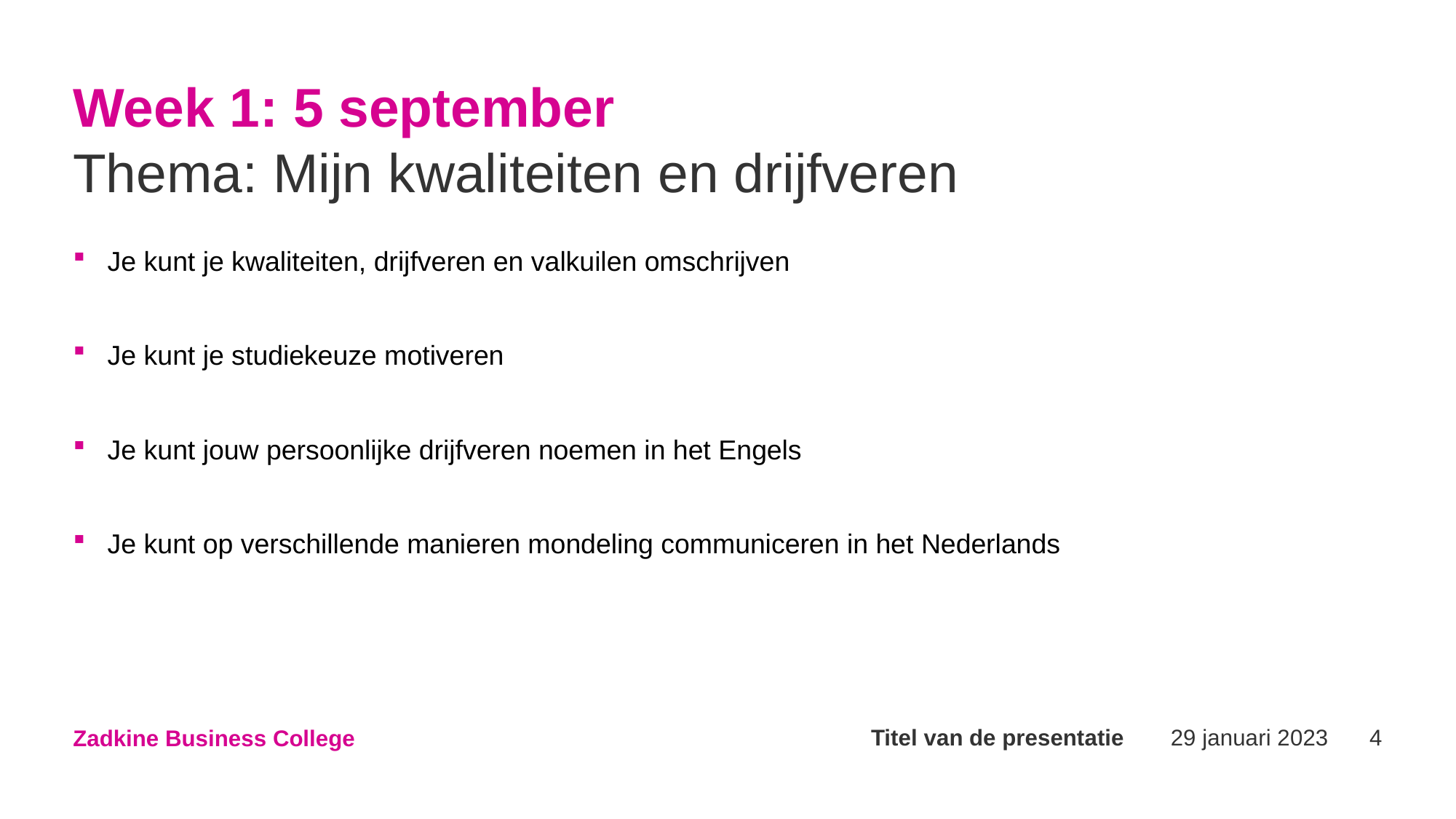

# Week 1: 5 september
Thema: Mijn kwaliteiten en drijfveren
Je kunt je kwaliteiten, drijfveren en valkuilen omschrijven

Je kunt je studiekeuze motiveren

Je kunt jouw persoonlijke drijfveren noemen in het Engels

Je kunt op verschillende manieren mondeling communiceren in het Nederlands

Titel van de presentatie
29 januari 2023
4